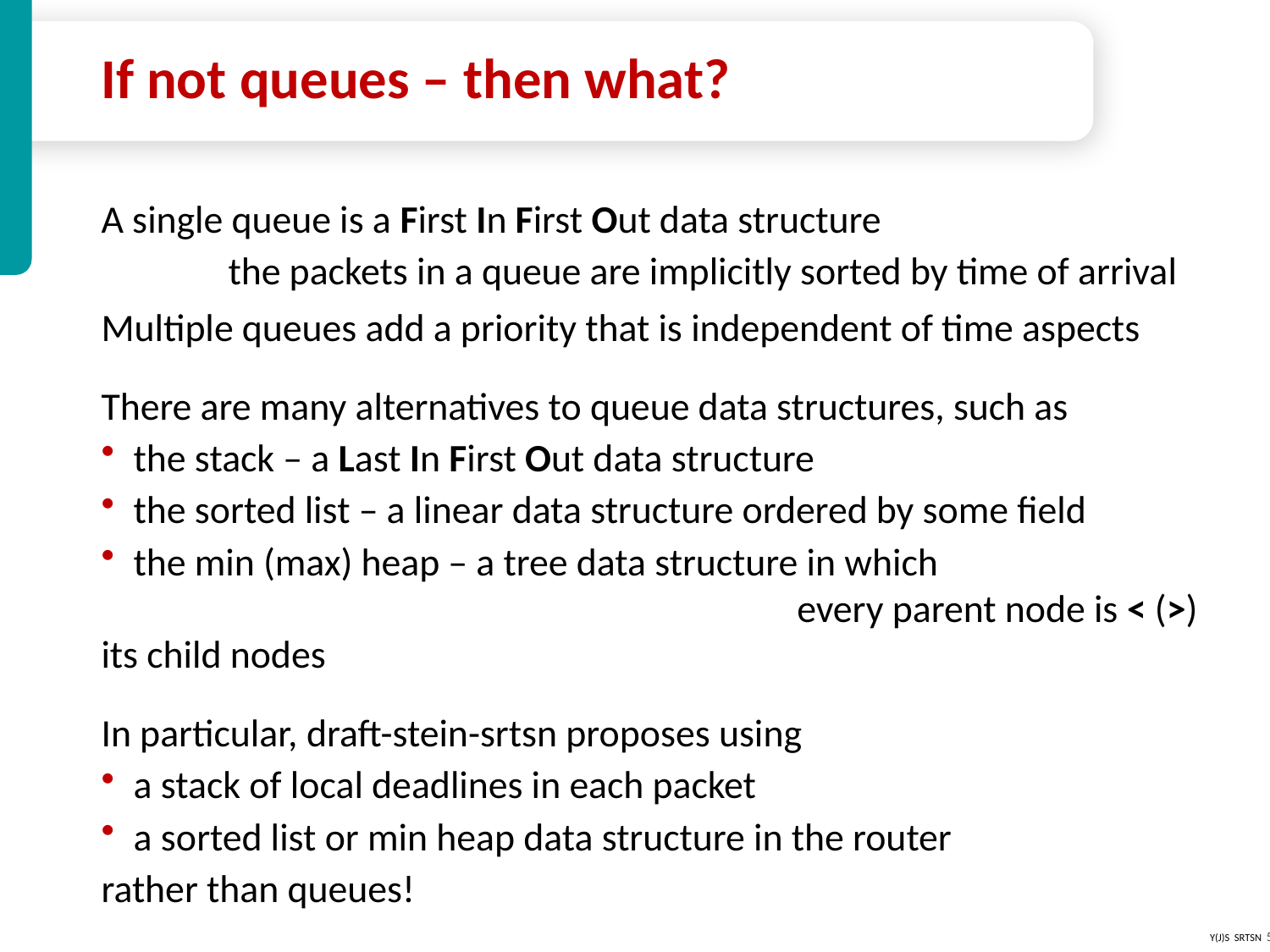

# If not queues – then what?
A single queue is a First In First Out data structure
	the packets in a queue are implicitly sorted by time of arrival
Multiple queues add a priority that is independent of time aspects
There are many alternatives to queue data structures, such as
 the stack – a Last In First Out data structure
 the sorted list – a linear data structure ordered by some field
 the min (max) heap – a tree data structure in which
					       every parent node is < (>) its child nodes
In particular, draft-stein-srtsn proposes using
 a stack of local deadlines in each packet
 a sorted list or min heap data structure in the router
rather than queues!